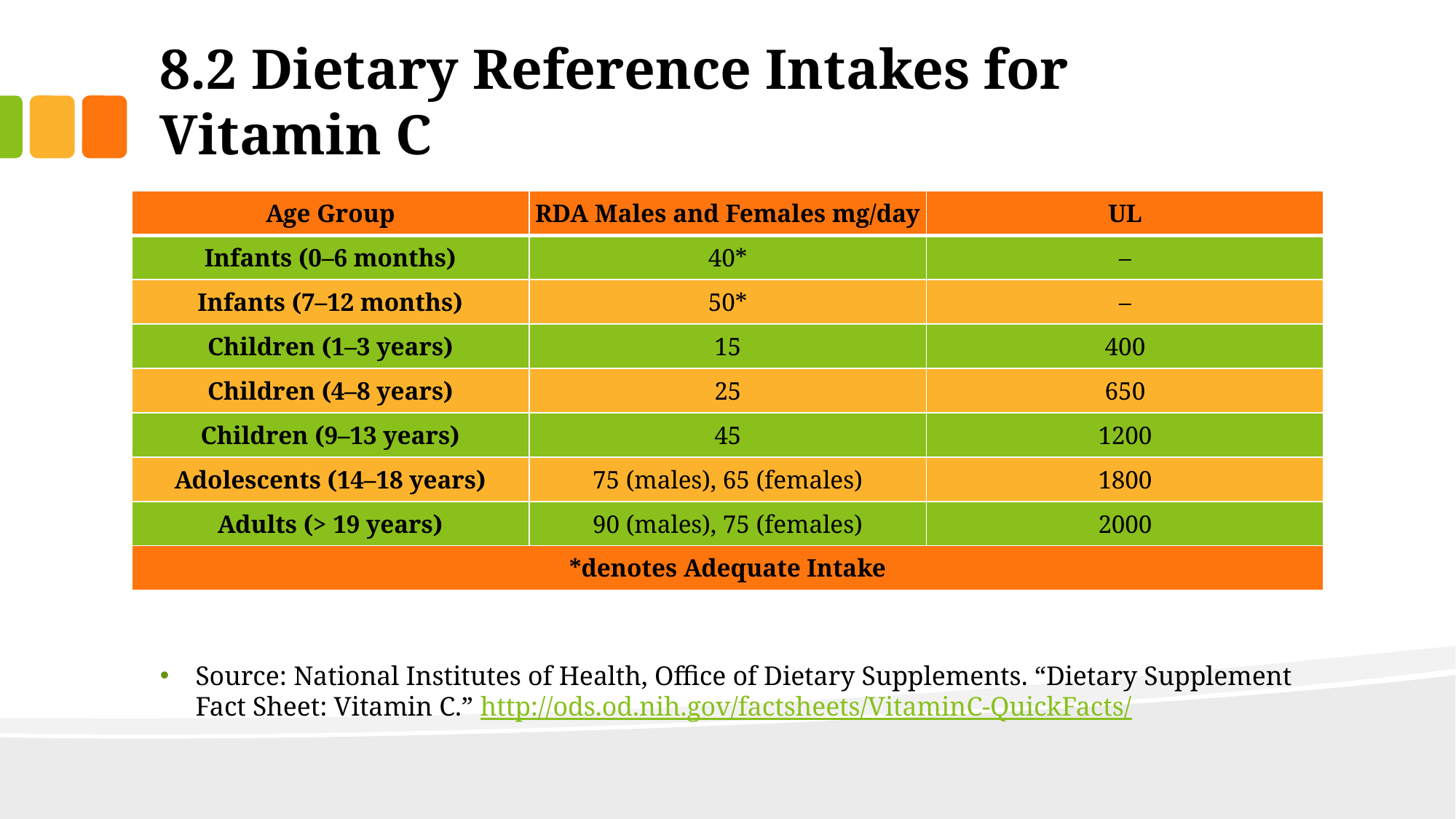

# 8.2 Dietary Reference Intakes for Vitamin C
| Age Group | RDA Males and Females mg/day | UL |
| --- | --- | --- |
| Infants (0–6 months) | 40\* | – |
| Infants (7–12 months) | 50\* | – |
| Children (1–3 years) | 15 | 400 |
| Children (4–8 years) | 25 | 650 |
| Children (9–13 years) | 45 | 1200 |
| Adolescents (14–18 years) | 75 (males), 65 (females) | 1800 |
| Adults (> 19 years) | 90 (males), 75 (females) | 2000 |
| \*denotes Adequate Intake |  |  |

Source: National Institutes of Health, Office of Dietary Supplements. “Dietary Supplement Fact Sheet: Vitamin C.” http://ods.od.nih.gov/factsheets/VitaminC-QuickFacts/